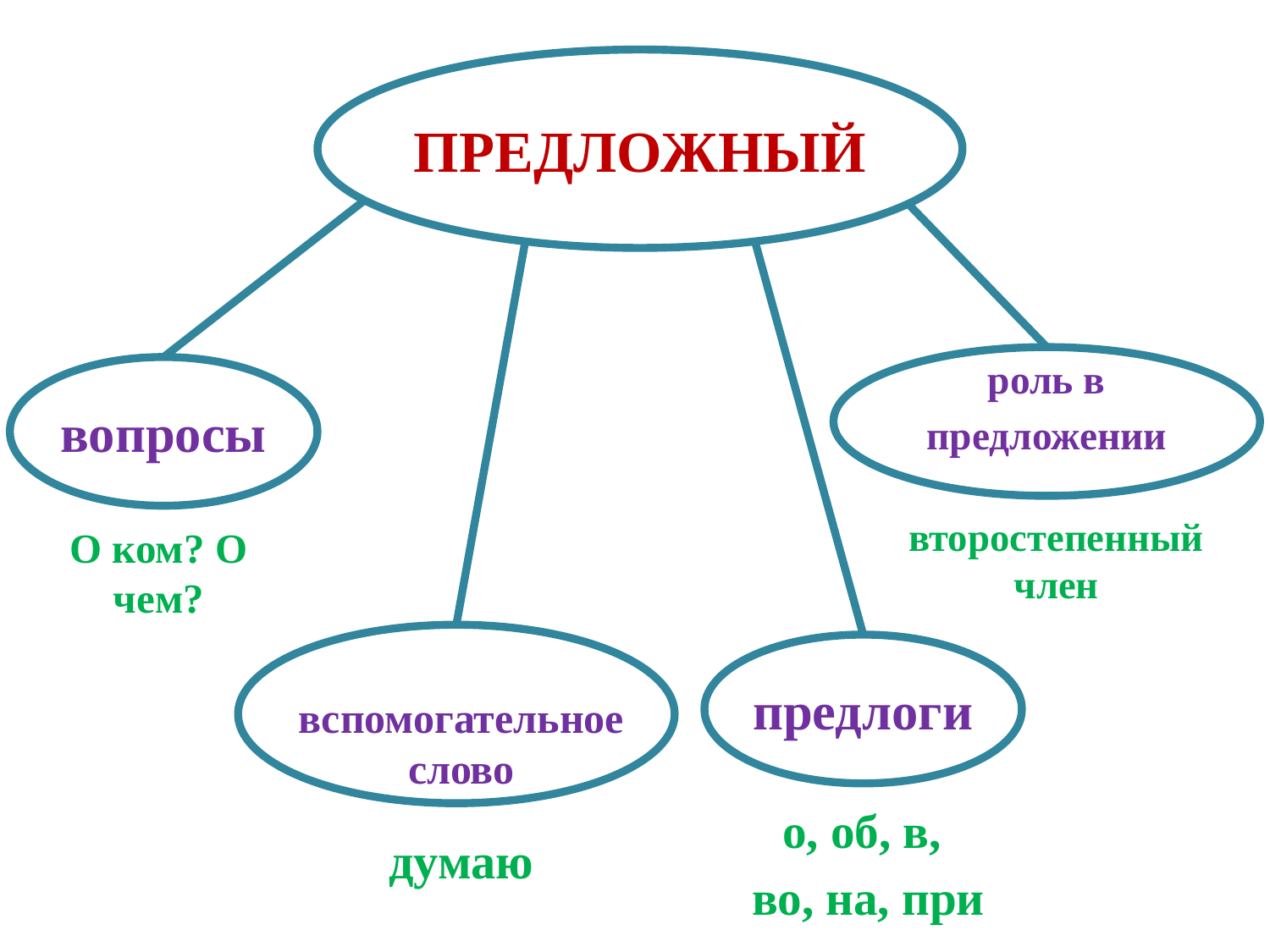

ПРЕДЛОЖНЫЙ

роль в
предложении

вопросы

предлоги
вспомогательное слово

второстепенный член

О ком? О чем?

о, об, в,
во, на, при

думаю